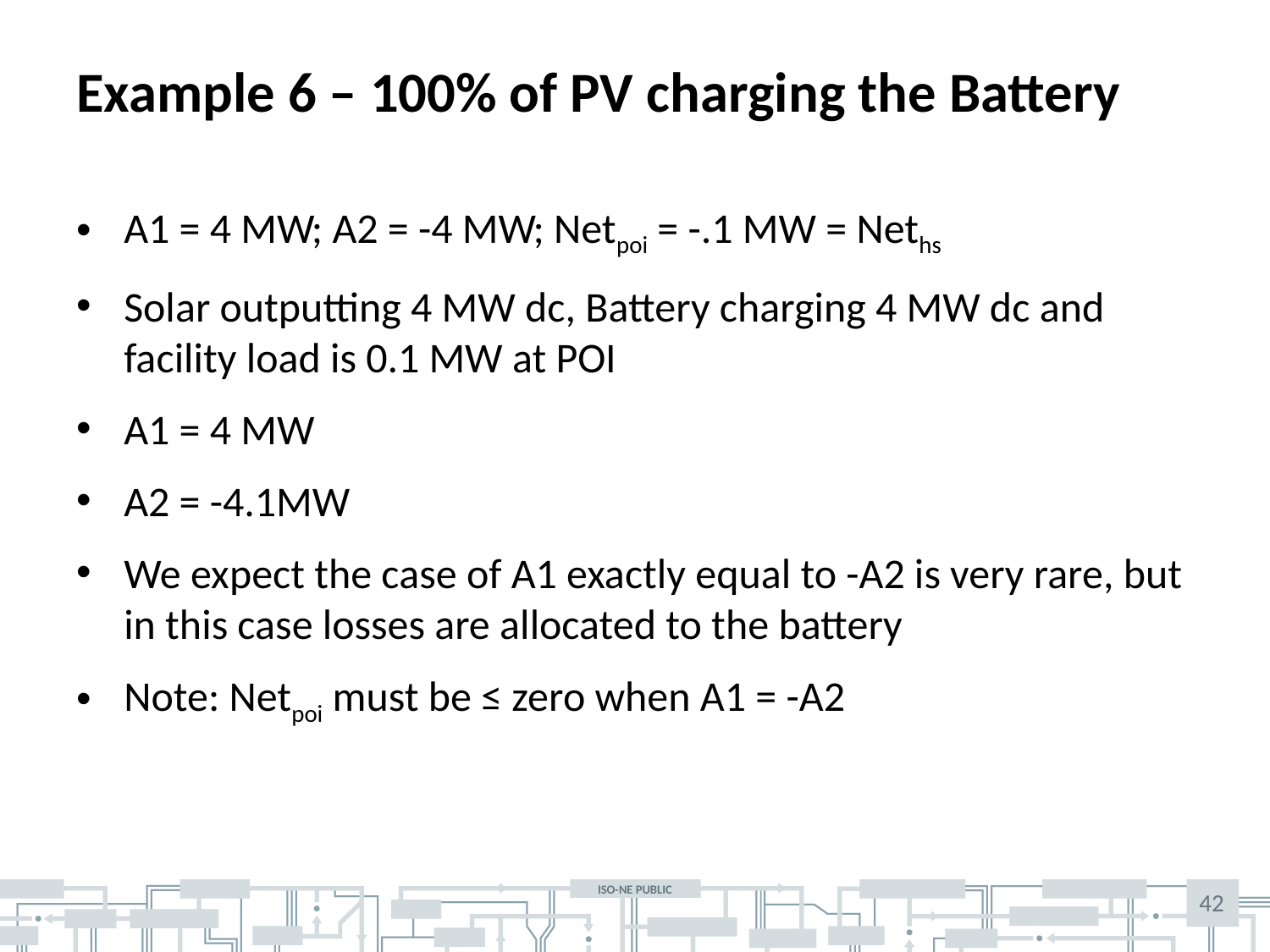

# Example 6 – 100% of PV charging the Battery
A1 = 4 MW; A2 = -4 MW; Netpoi = -.1 MW = Neths
Solar outputting 4 MW dc, Battery charging 4 MW dc and facility load is 0.1 MW at POI
A1 = 4 MW
A2 = -4.1MW
We expect the case of A1 exactly equal to -A2 is very rare, but in this case losses are allocated to the battery
Note: Netpoi must be ≤ zero when A1 = -A2
42